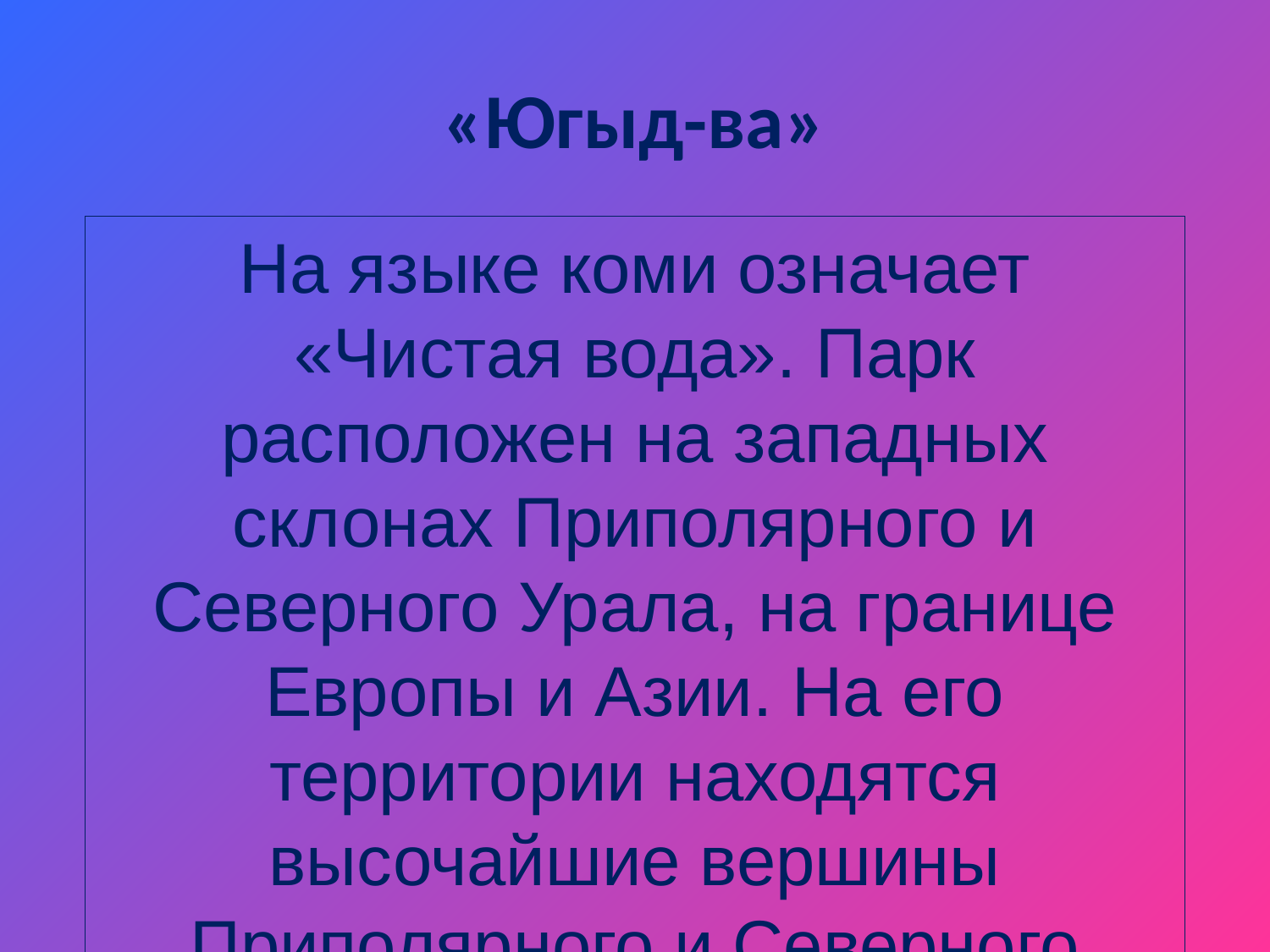

# «Югыд-ва»
На языке коми означает «Чистая вода». Парк расположен на западных склонах Приполярного и Северного Урала, на границе Европы и Азии. На его территории находятся высочайшие вершины Приполярного и Северного Урала.